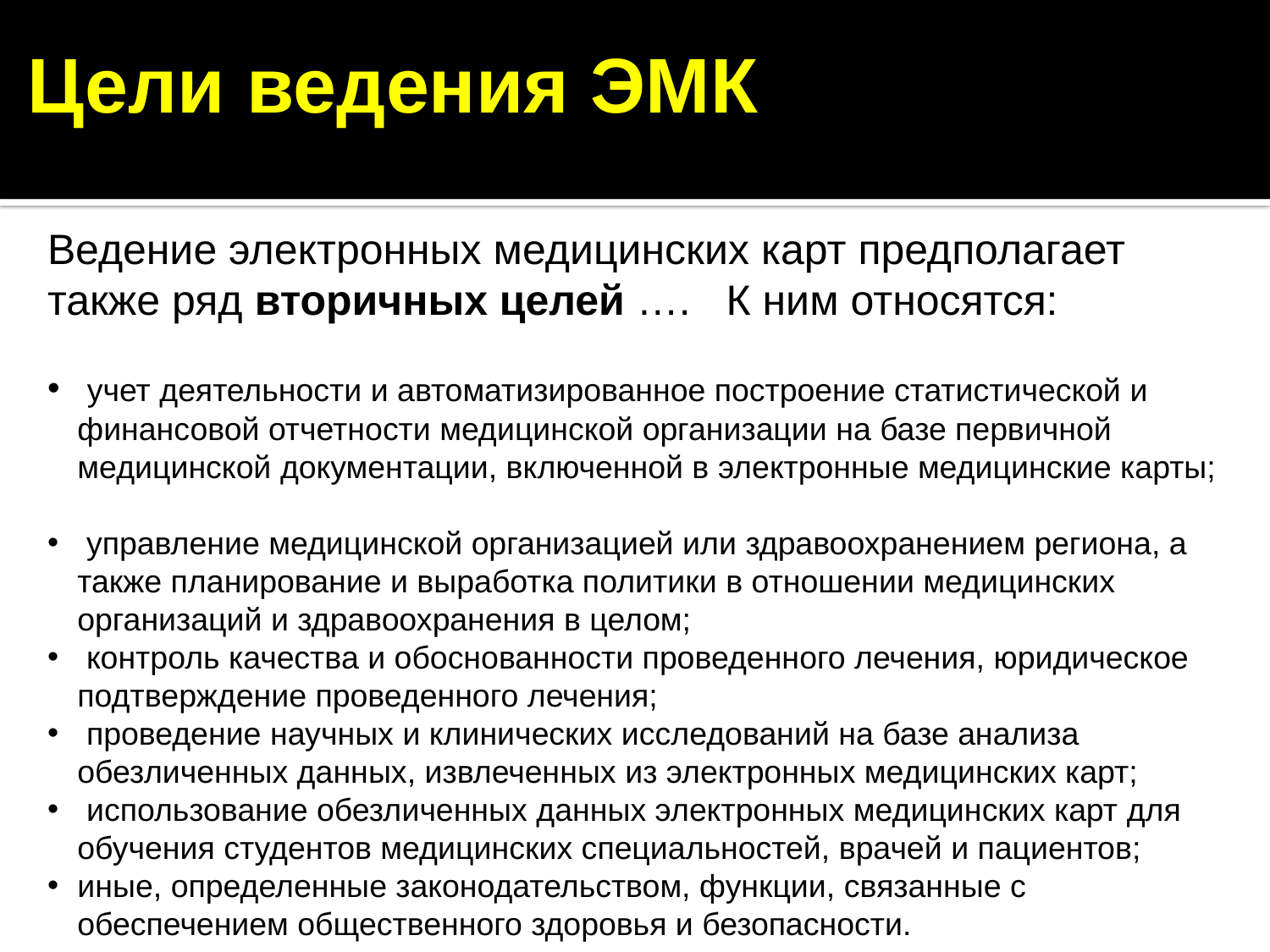

Цели ведения ЭМК
Ведение электронных медицинских карт предполагает также ряд вторичных целей ….   К ним относятся:

 учет деятельности и автоматизированное построение статистической и финансовой отчетности медицинской организации на базе первичной медицинской документации, включенной в электронные медицинские карты;
 управление медицинской организацией или здравоохранением региона, а также планирование и выработка политики в отношении медицинских организаций и здравоохранения в целом;
 контроль качества и обоснованности проведенного лечения, юридическое подтверждение проведенного лечения;
 проведение научных и клинических исследований на базе анализа обезличенных данных, извлеченных из электронных медицинских карт;
 использование обезличенных данных электронных медицинских карт для обучения студентов медицинских специальностей, врачей и пациентов;
иные, определенные законодательством, функции, связанные с обеспечением общественного здоровья и безопасности.